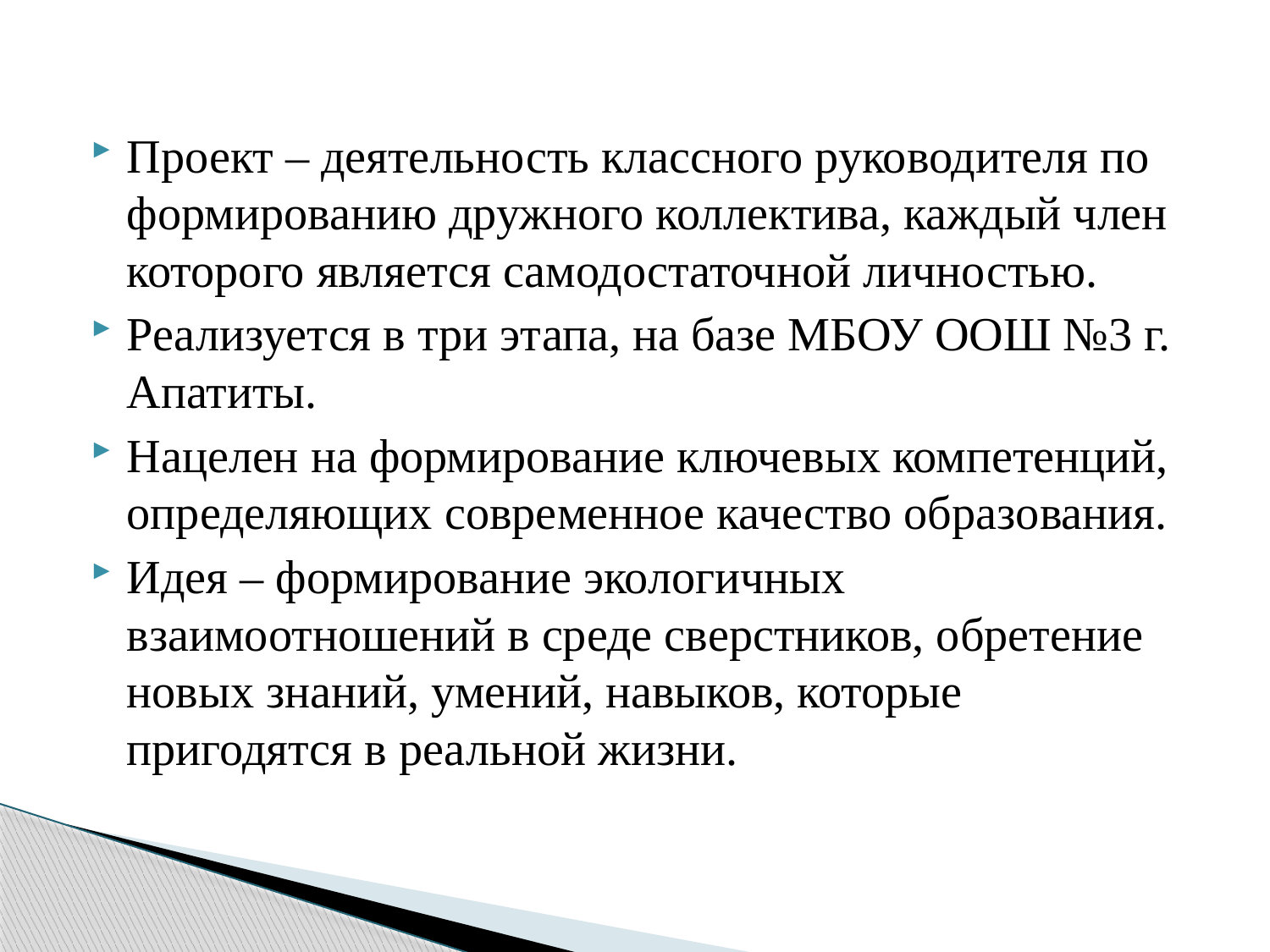

#
Проект – деятельность классного руководителя по формированию дружного коллектива, каждый член которого является самодостаточной личностью.
Реализуется в три этапа, на базе МБОУ ООШ №3 г. Апатиты.
Нацелен на формирование ключевых компетенций, определяющих современное качество образования.
Идея – формирование экологичных взаимоотношений в среде сверстников, обретение новых знаний, умений, навыков, которые пригодятся в реальной жизни.